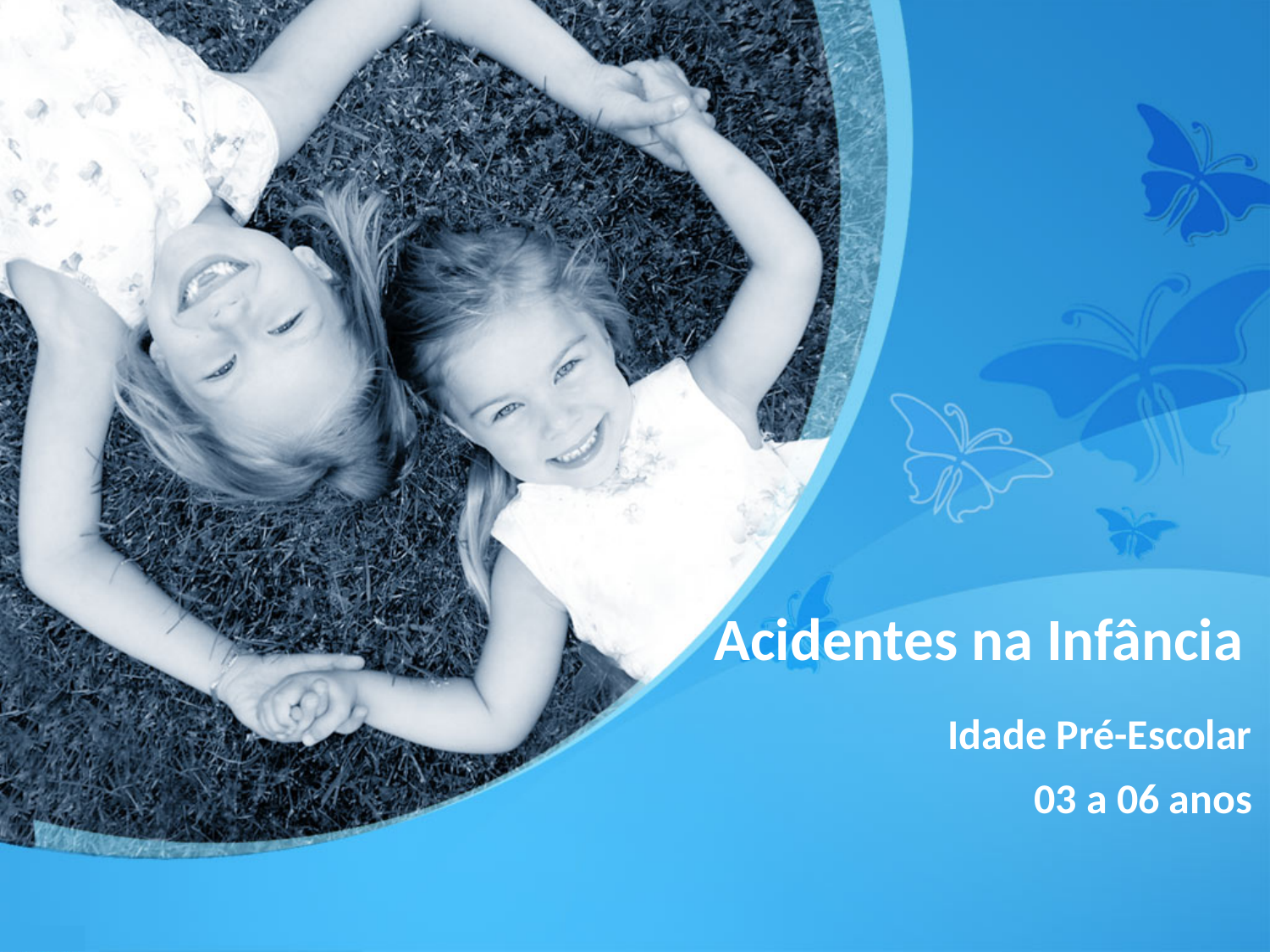

# Acidentes na Infância
Idade Pré-Escolar
03 a 06 anos